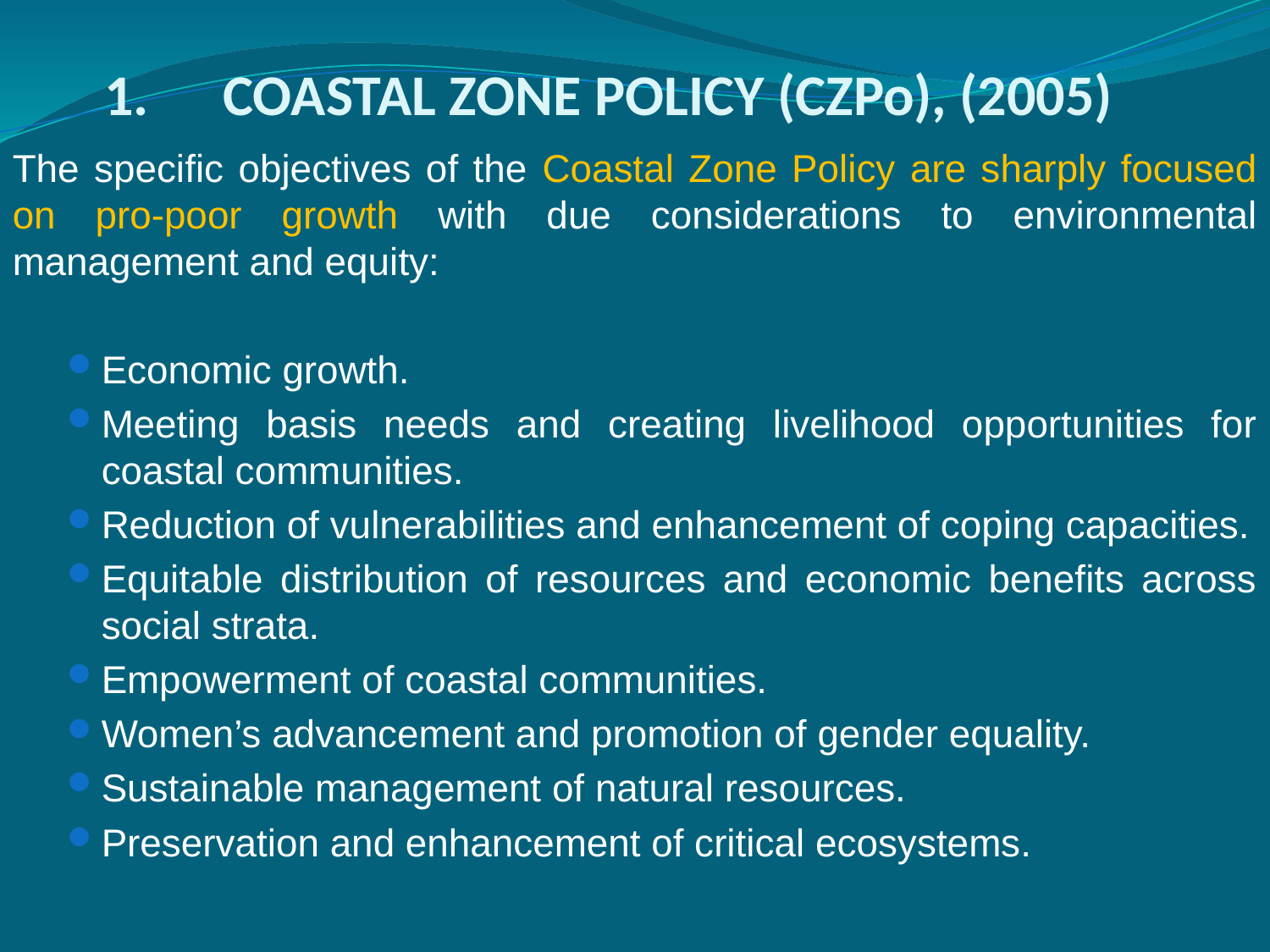

# COASTAL ZONE POLICY (CZPo), (2005)
The specific objectives of the Coastal Zone Policy are sharply focused on pro-poor growth with due considerations to environmental management and equity:

Economic growth.
Meeting basis needs and creating livelihood opportunities for coastal communities.
Reduction of vulnerabilities and enhancement of coping capacities.
Equitable distribution of resources and economic benefits across social strata.
Empowerment of coastal communities.
Women’s advancement and promotion of gender equality.
Sustainable management of natural resources.
Preservation and enhancement of critical ecosystems.